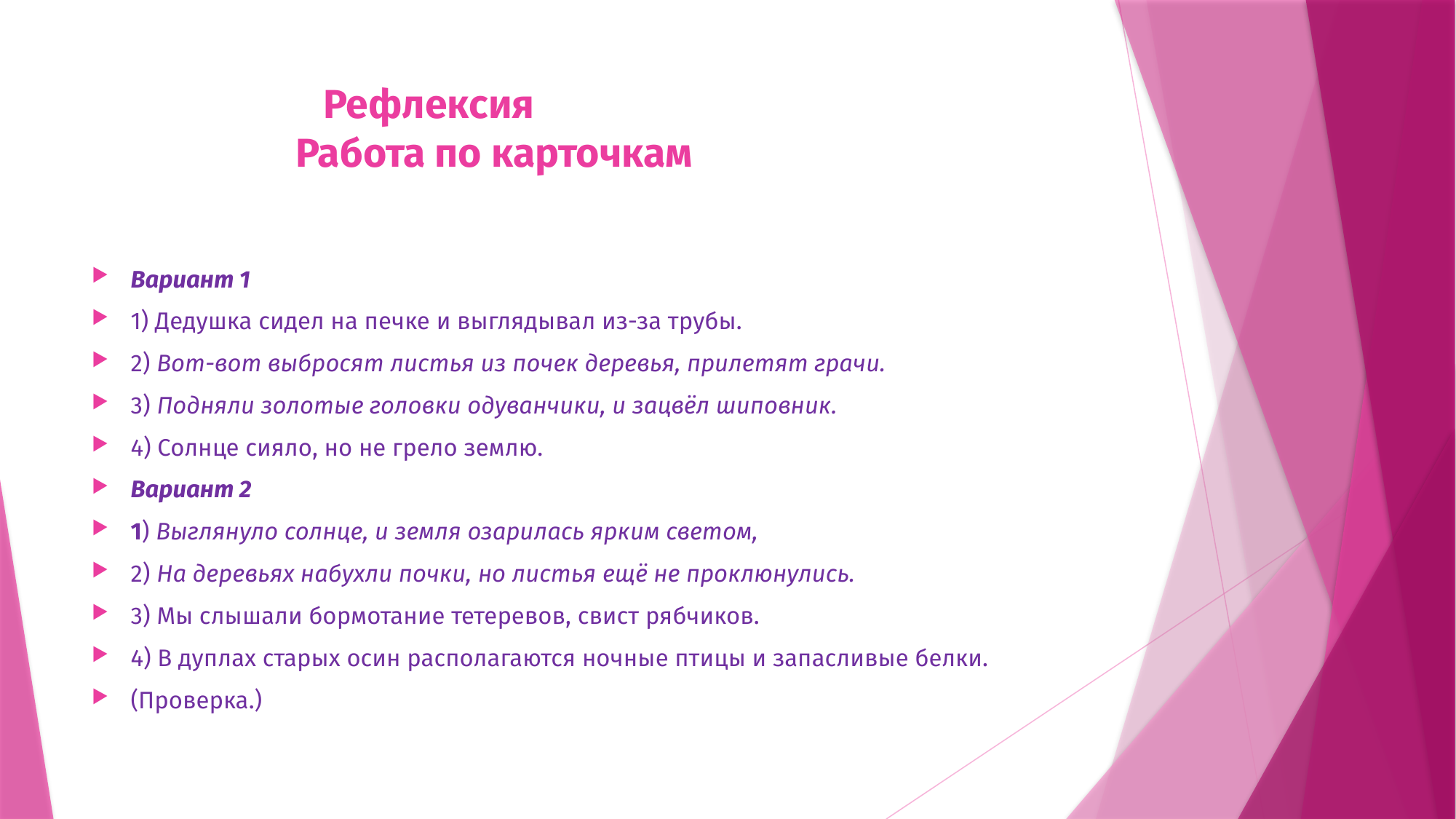

# Рефлексия Работа по карточкам
Вариант 1
1) Дедушка сидел на печке и выглядывал из-за трубы.
2) Вот-вот выбросят листья из почек деревья, прилетят грачи.
3) Подняли золотые головки одуванчики, и зацвёл шиповник.
4) Солнце сияло, но не грело землю.
Вариант 2
1) Выглянуло солнце, и земля озарилась ярким светом,
2) На деревьях набухли почки, но листья ещё не проклюнулись.
3) Мы слышали бормотание тетеревов, свист рябчиков.
4) В дуплах старых осин располагаются ночные птицы и запасливые белки.
(Проверка.)